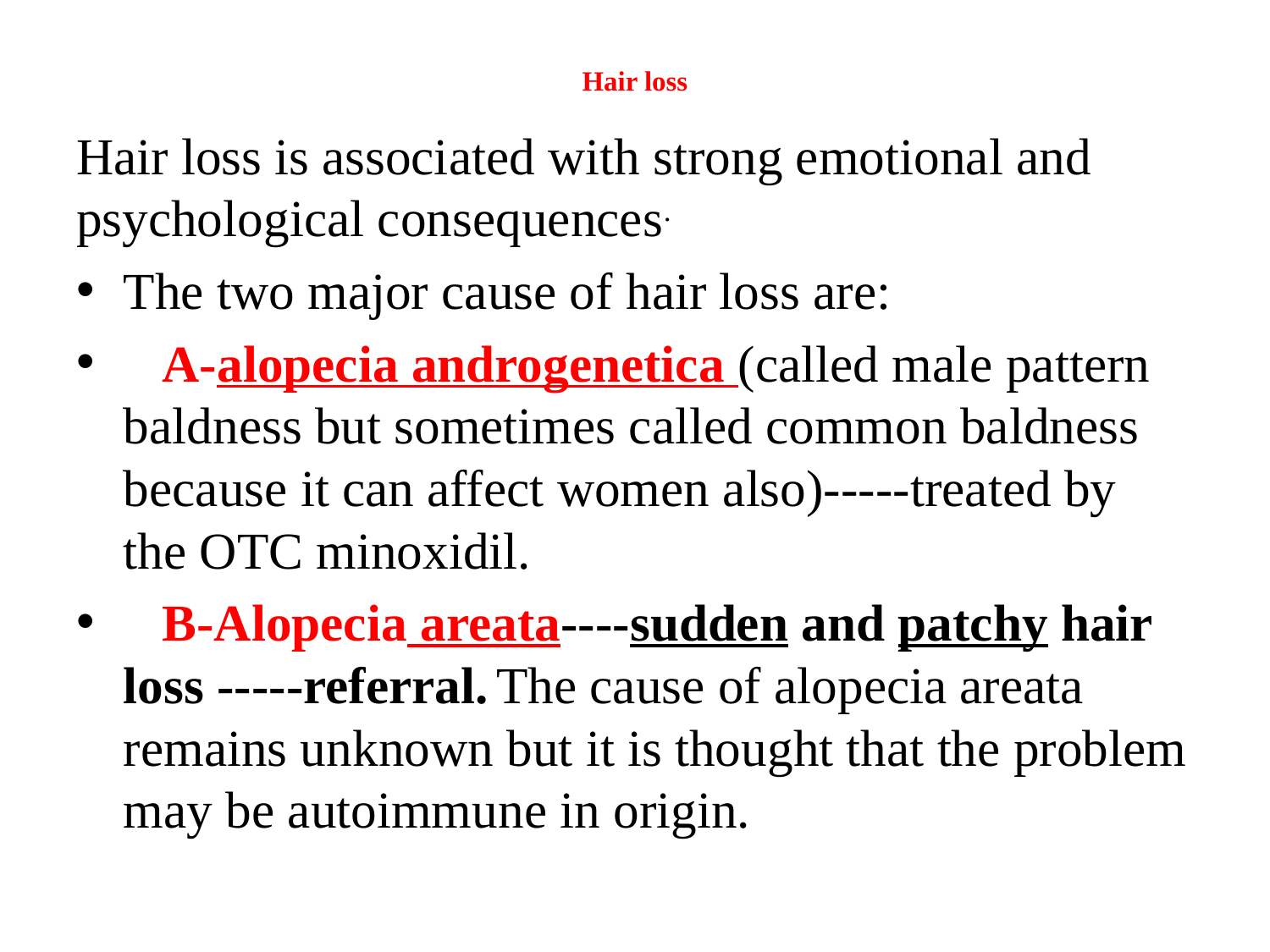

# Hair loss
Hair loss is associated with strong emotional and psychological consequences.
The two major cause of hair loss are:
   A-alopecia androgenetica (called male pattern baldness but sometimes called common baldness because it can affect women also)-----treated by the OTC minoxidil.
   B-Alopecia areata----sudden and patchy hair loss -----referral. The cause of alopecia areata remains unknown but it is thought that the problem may be autoimmune in origin.